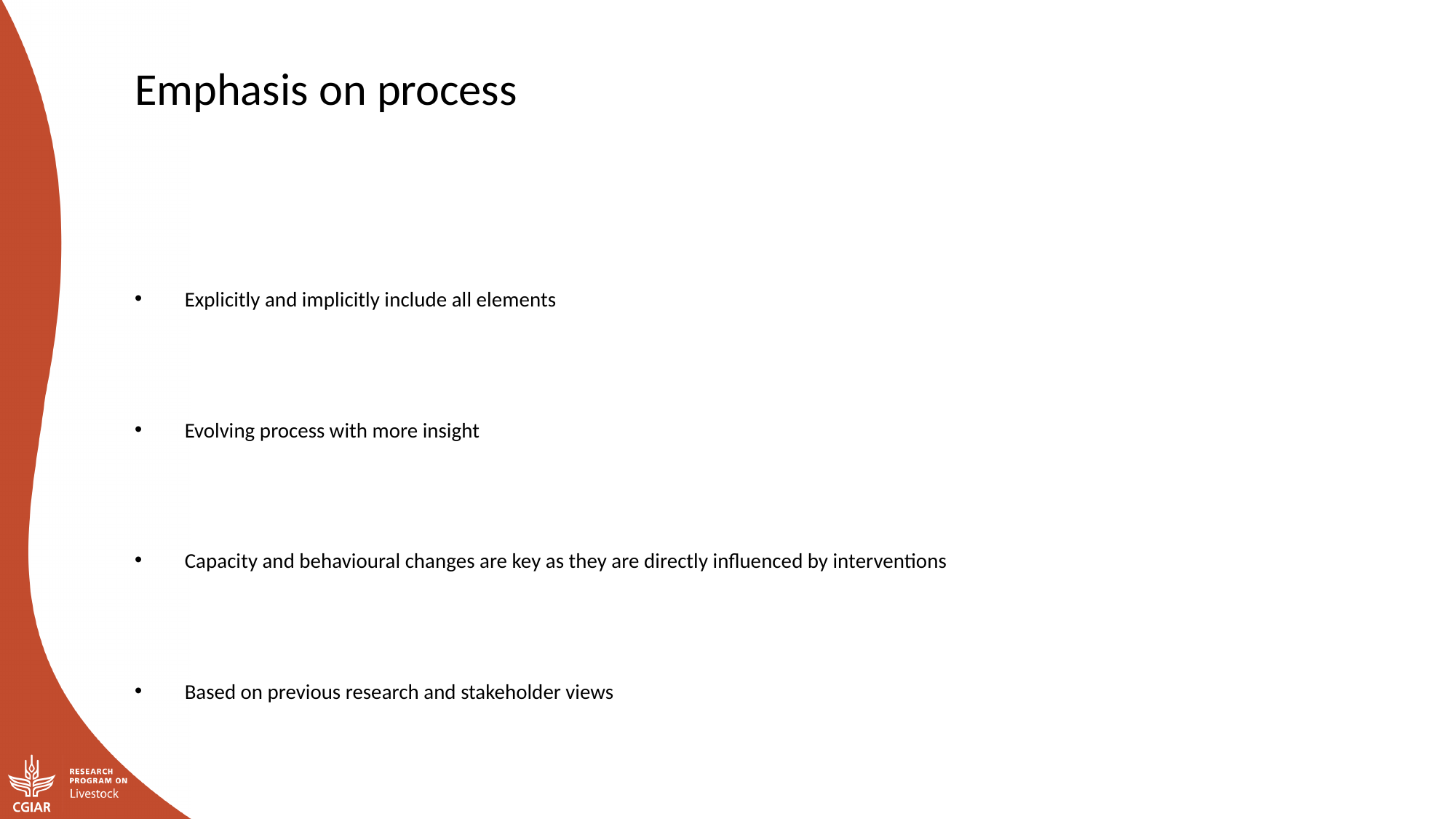

Emphasis on process
Explicitly and implicitly include all elements

Evolving process with more insight

Capacity and behavioural changes are key as they are directly influenced by interventions

Based on previous research and stakeholder views